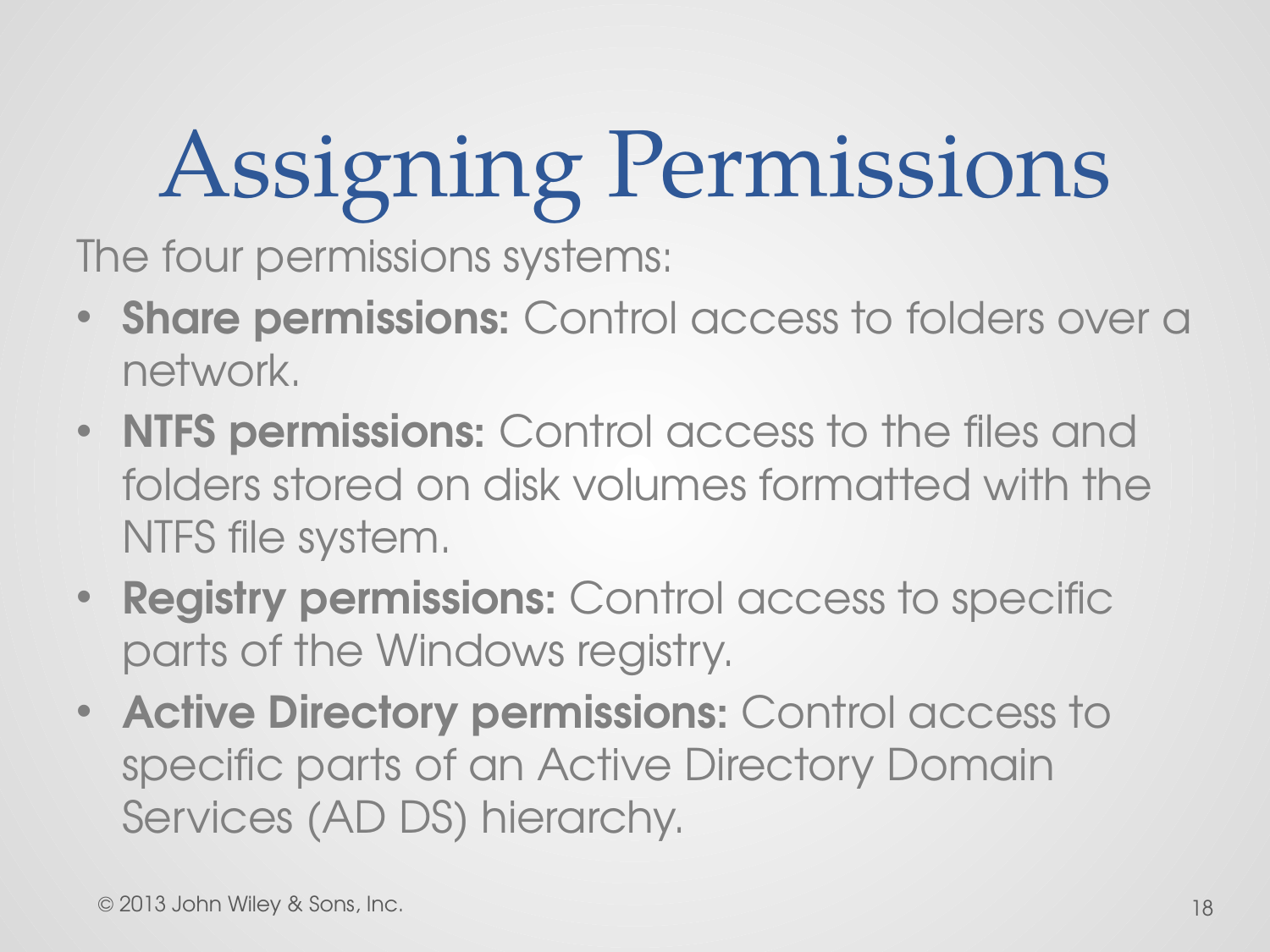

# Assigning Permissions
The four permissions systems:
Share permissions: Control access to folders over a network.
NTFS permissions: Control access to the files and folders stored on disk volumes formatted with the NTFS file system.
Registry permissions: Control access to specific parts of the Windows registry.
Active Directory permissions: Control access to specific parts of an Active Directory Domain Services (AD DS) hierarchy.

© 2013 John Wiley & Sons, Inc.
18